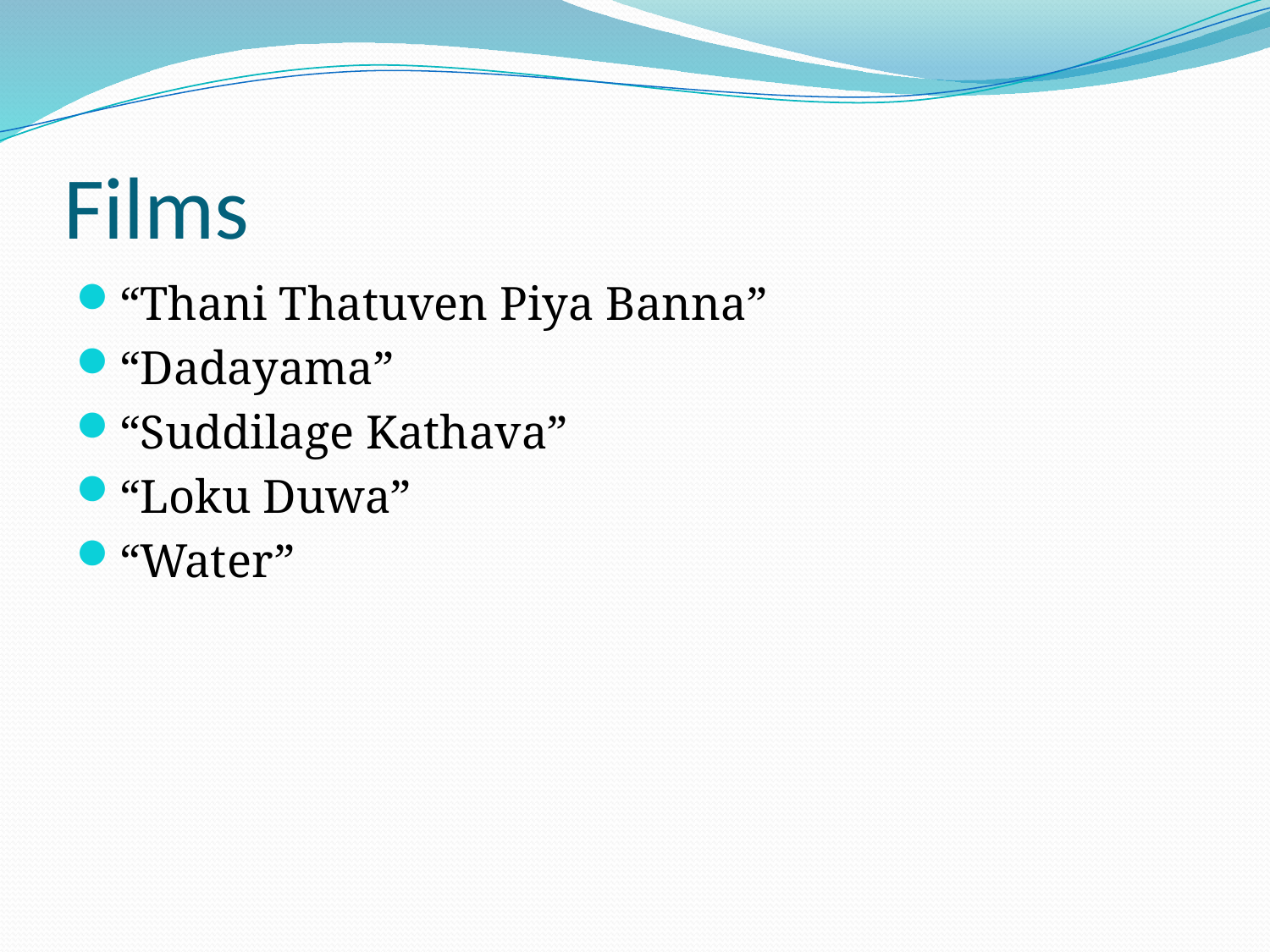

# Films
“Thani Thatuven Piya Banna”
“Dadayama”
“Suddilage Kathava”
“Loku Duwa”
“Water”